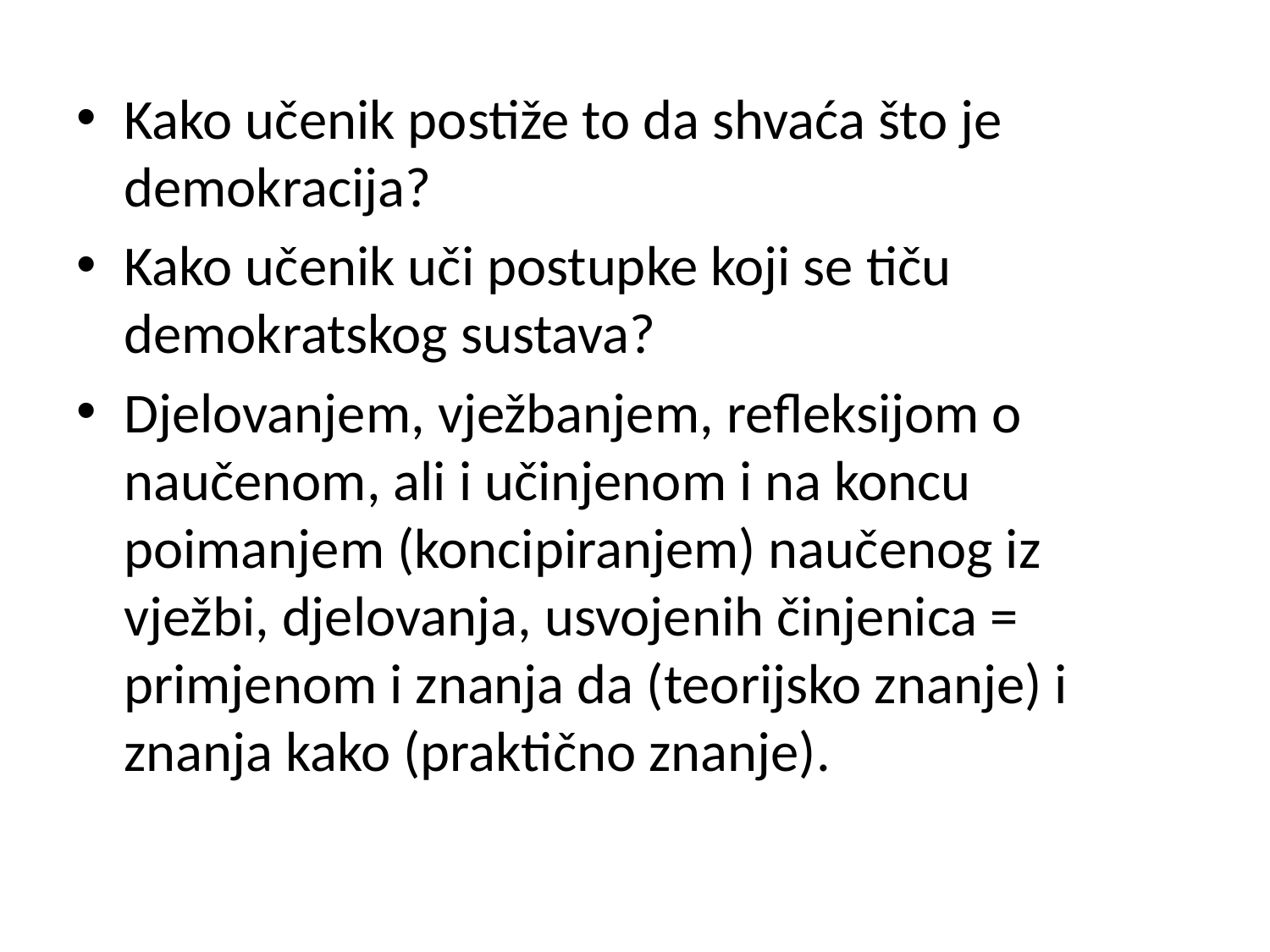

Kako učenik postiže to da shvaća što je demokracija?
Kako učenik uči postupke koji se tiču demokratskog sustava?
Djelovanjem, vježbanjem, refleksijom o naučenom, ali i učinjenom i na koncu poimanjem (koncipiranjem) naučenog iz vježbi, djelovanja, usvojenih činjenica = primjenom i znanja da (teorijsko znanje) i znanja kako (praktično znanje).